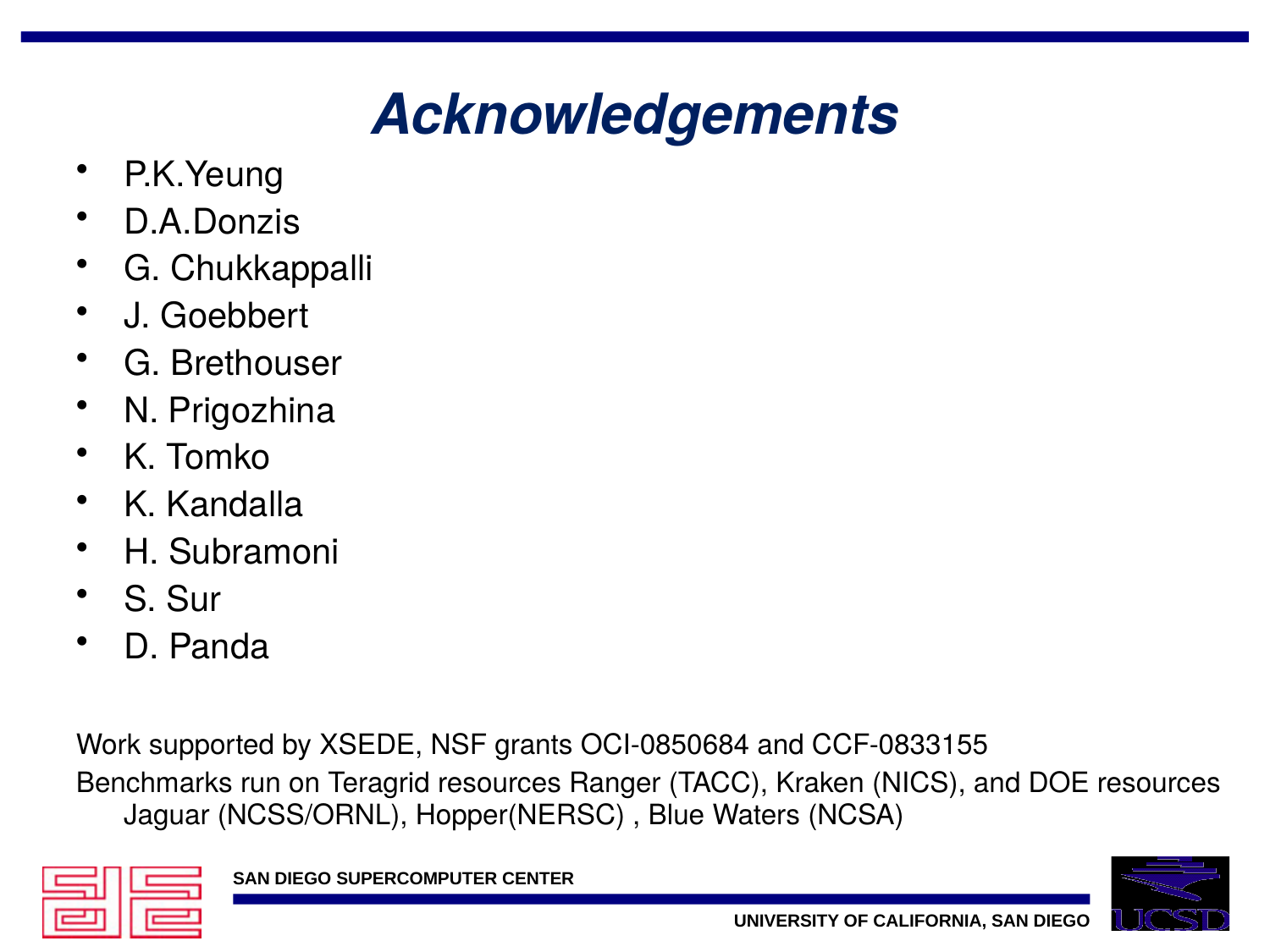

# Acknowledgements
P.K.Yeung
D.A.Donzis
G. Chukkappalli
J. Goebbert
G. Brethouser
N. Prigozhina
K. Tomko
K. Kandalla
H. Subramoni
S. Sur
D. Panda

Work supported by XSEDE, NSF grants OCI-0850684 and CCF-0833155
Benchmarks run on Teragrid resources Ranger (TACC), Kraken (NICS), and DOE resources Jaguar (NCSS/ORNL), Hopper(NERSC) , Blue Waters (NCSA)